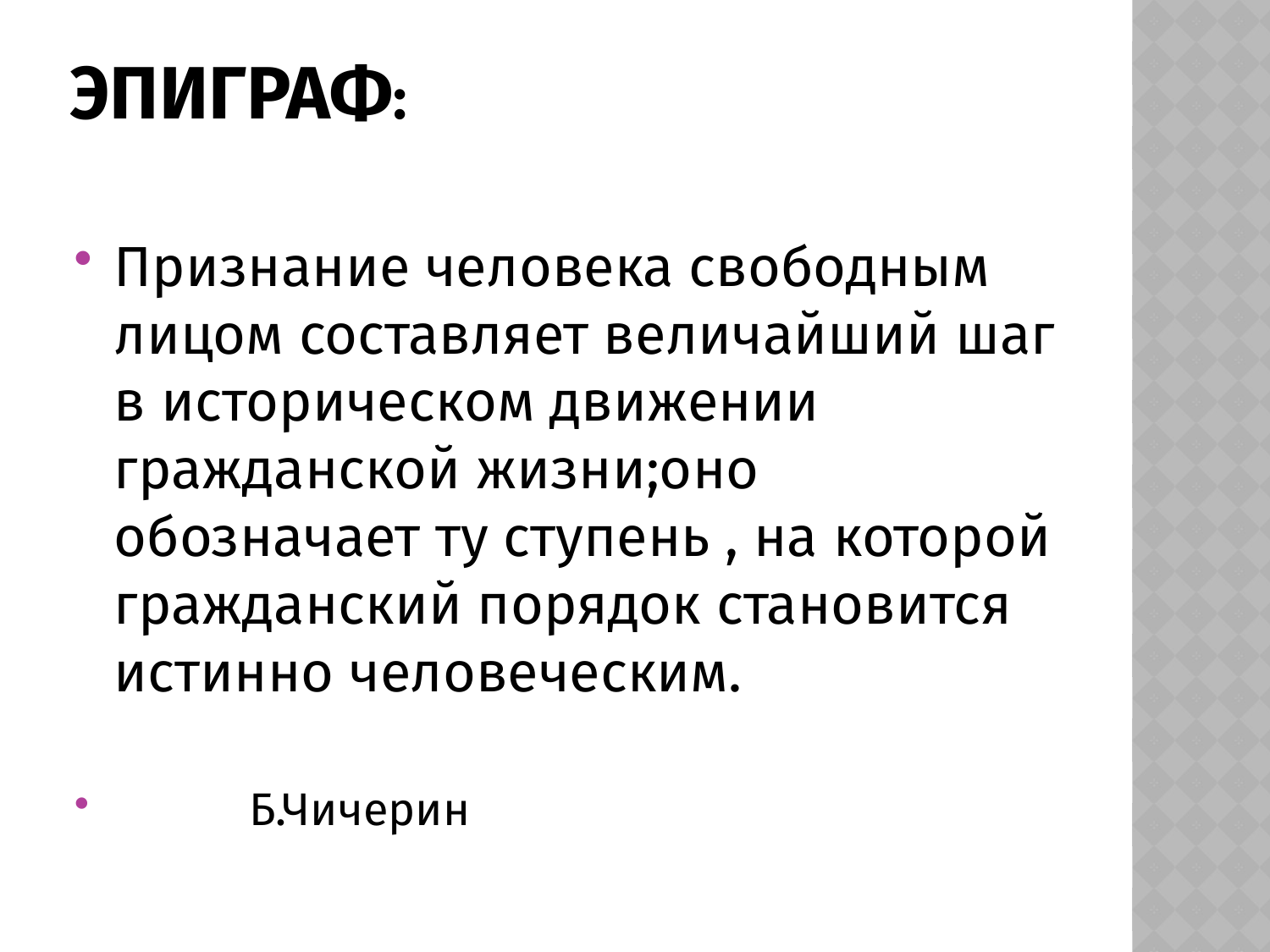

# Эпиграф:
Признание человека свободным лицом составляет величайший шаг в историческом движении гражданской жизни;оно обозначает ту ступень , на которой гражданский порядок становится истинно человеческим.

           Б.Чичерин